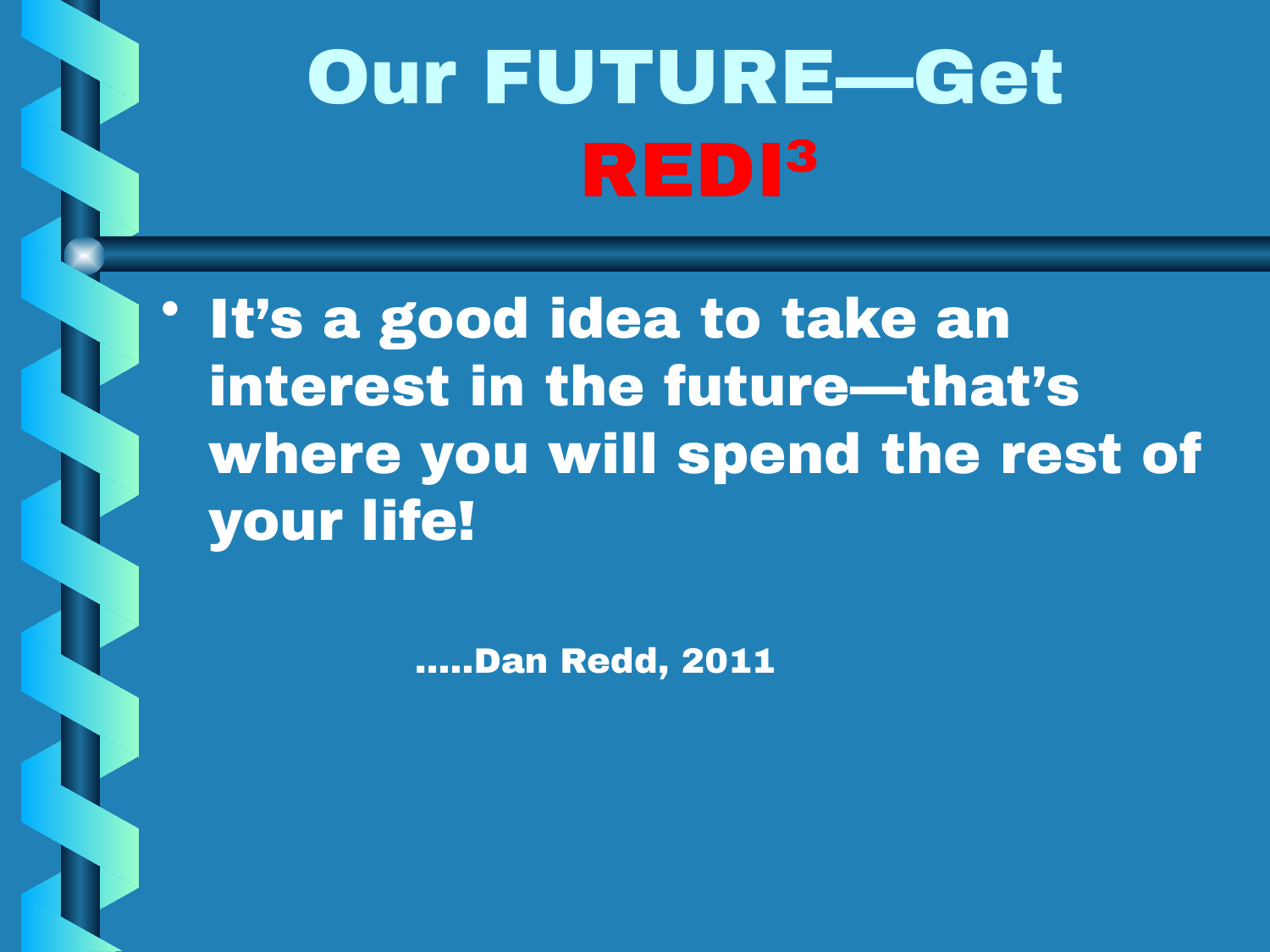

# Our FUTURE—Get REDI³
It’s a good idea to take an interest in the future—that’s where you will spend the rest of your life!

…..Dan Redd, 2011